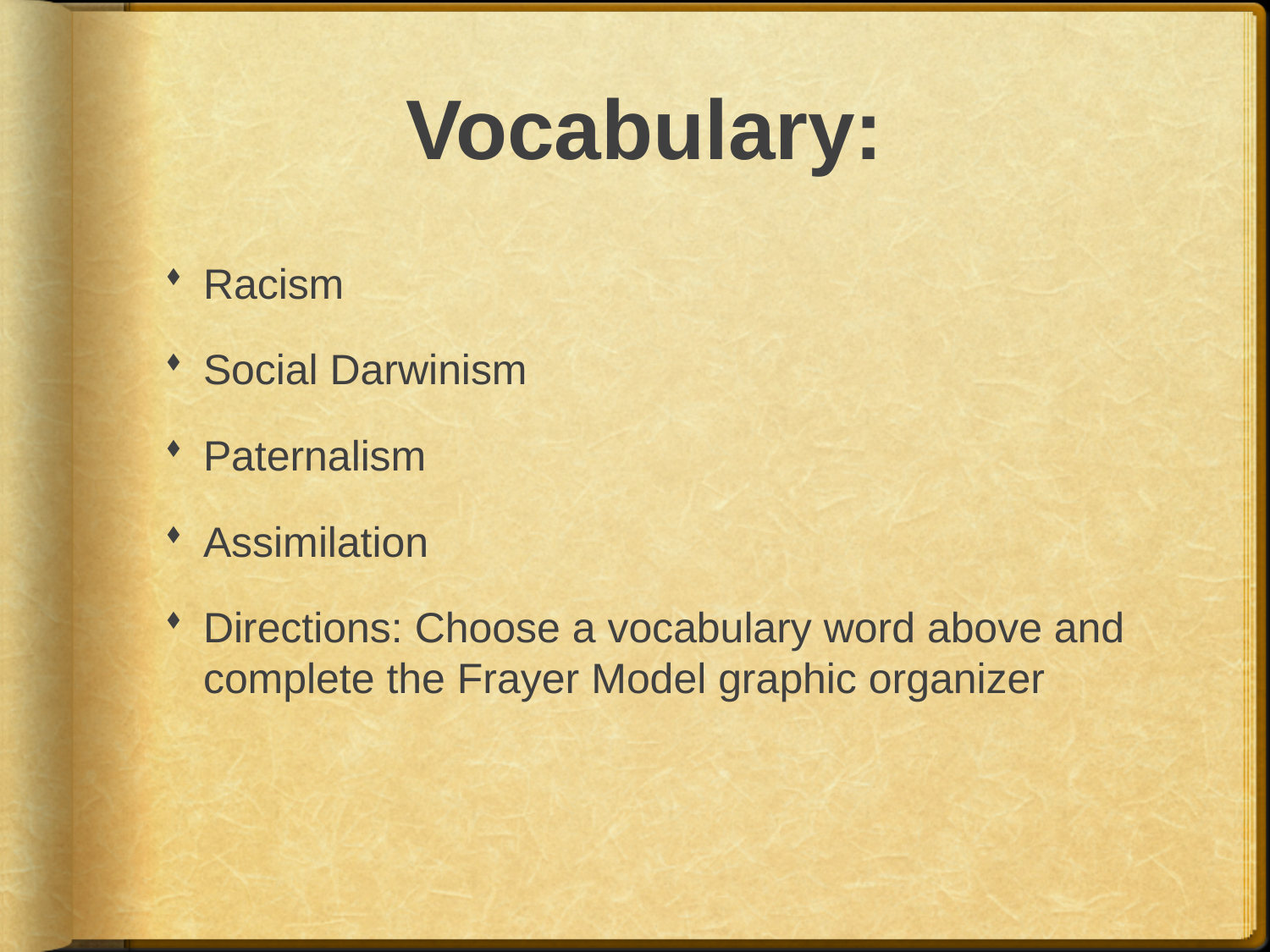

# Vocabulary:
Racism
Social Darwinism
Paternalism
Assimilation
Directions: Choose a vocabulary word above and complete the Frayer Model graphic organizer